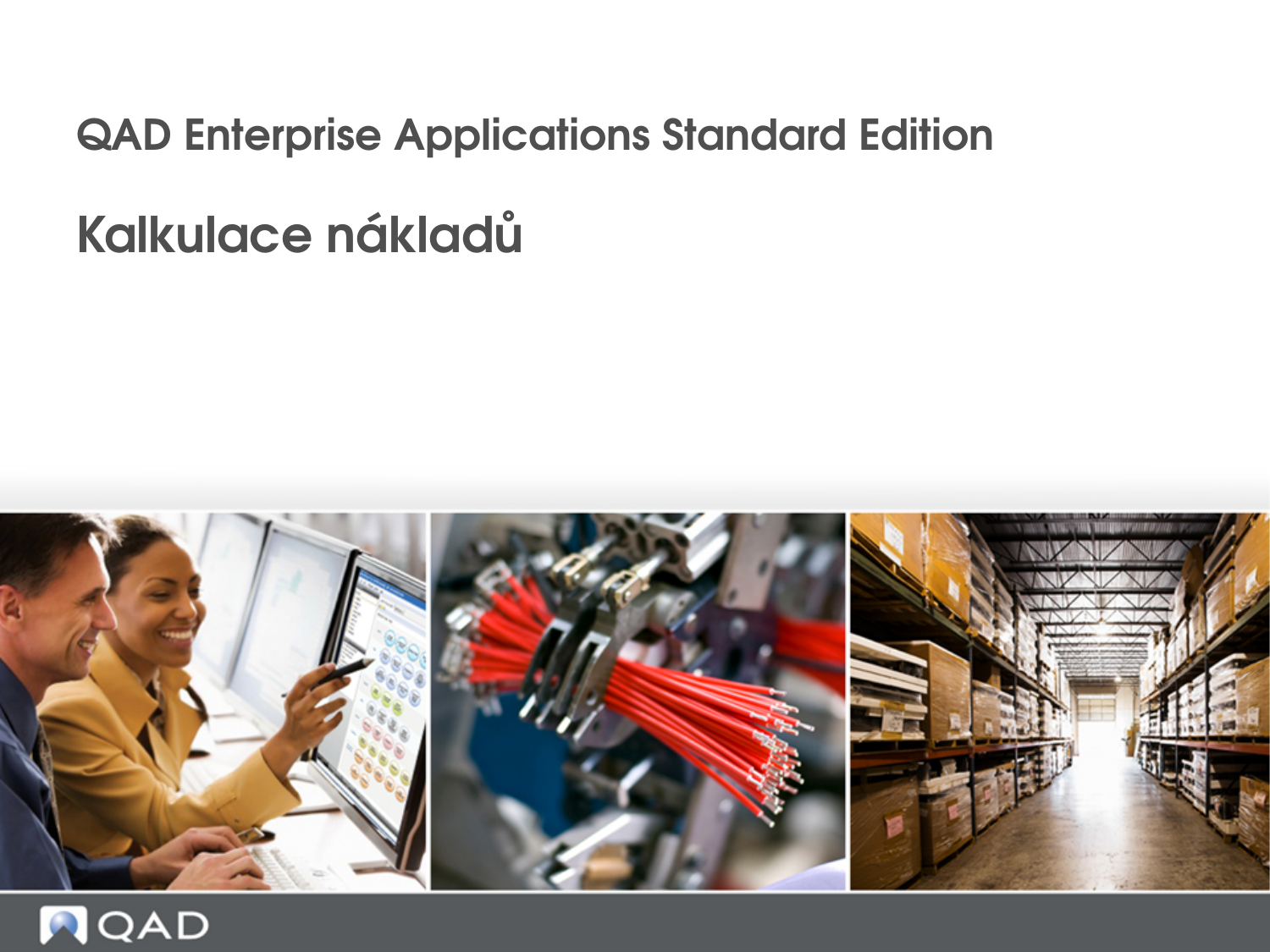

# QAD Enterprise Applications Standard Edition
Kalkulace nákladů